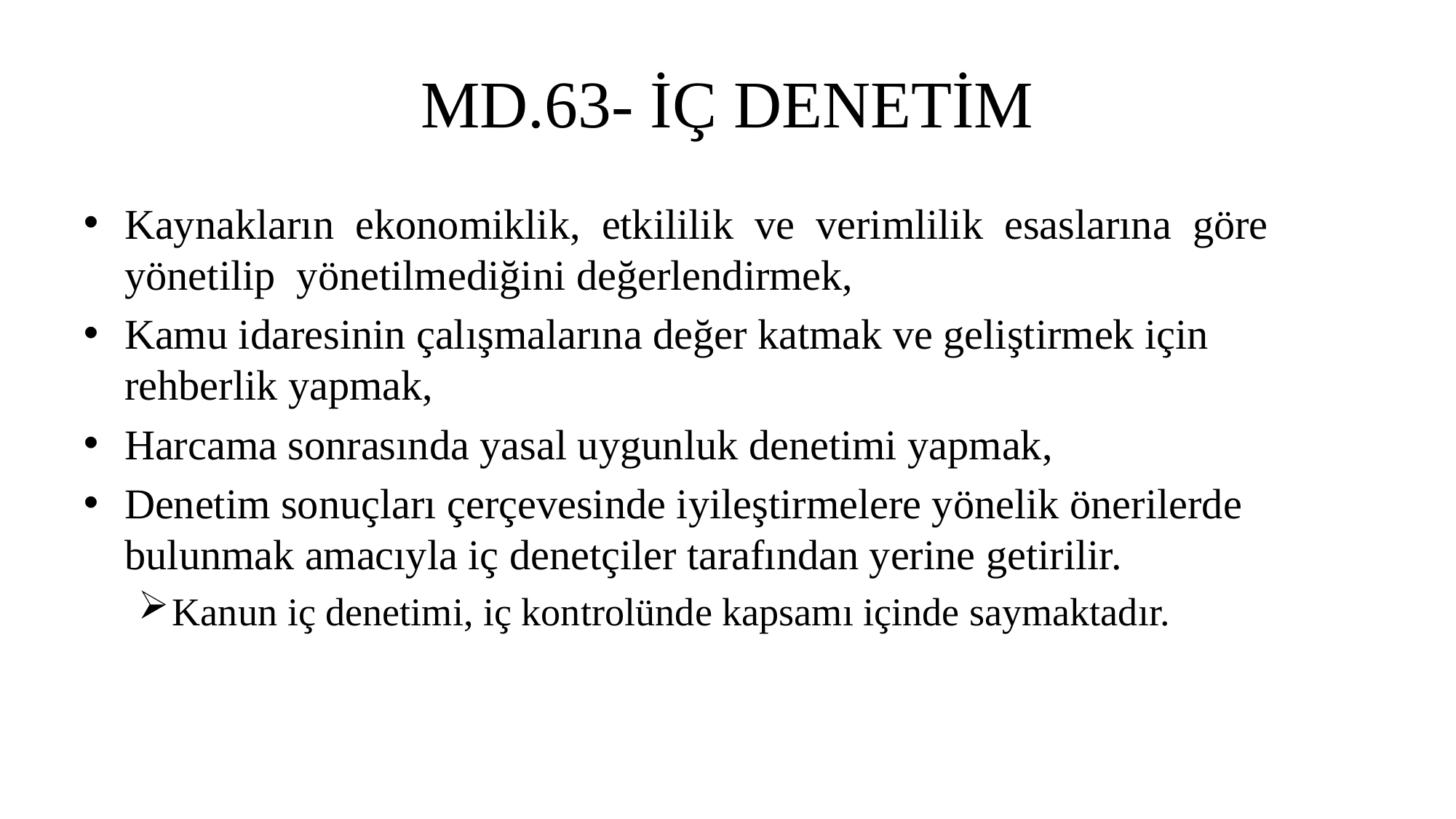

# MD.63- İÇ DENETİM
Kaynakların  ekonomiklik,  etkililik  ve  verimlilik  esaslarına  göre  yönetilip  yönetilmediğini değerlendirmek,
Kamu idaresinin çalışmalarına değer katmak ve geliştirmek için rehberlik yapmak,
Harcama sonrasında yasal uygunluk denetimi yapmak,
Denetim sonuçları çerçevesinde iyileştirmelere yönelik önerilerde bulunmak amacıyla iç denetçiler tarafından yerine getirilir.
Kanun iç denetimi, iç kontrolünde kapsamı içinde saymaktadır.